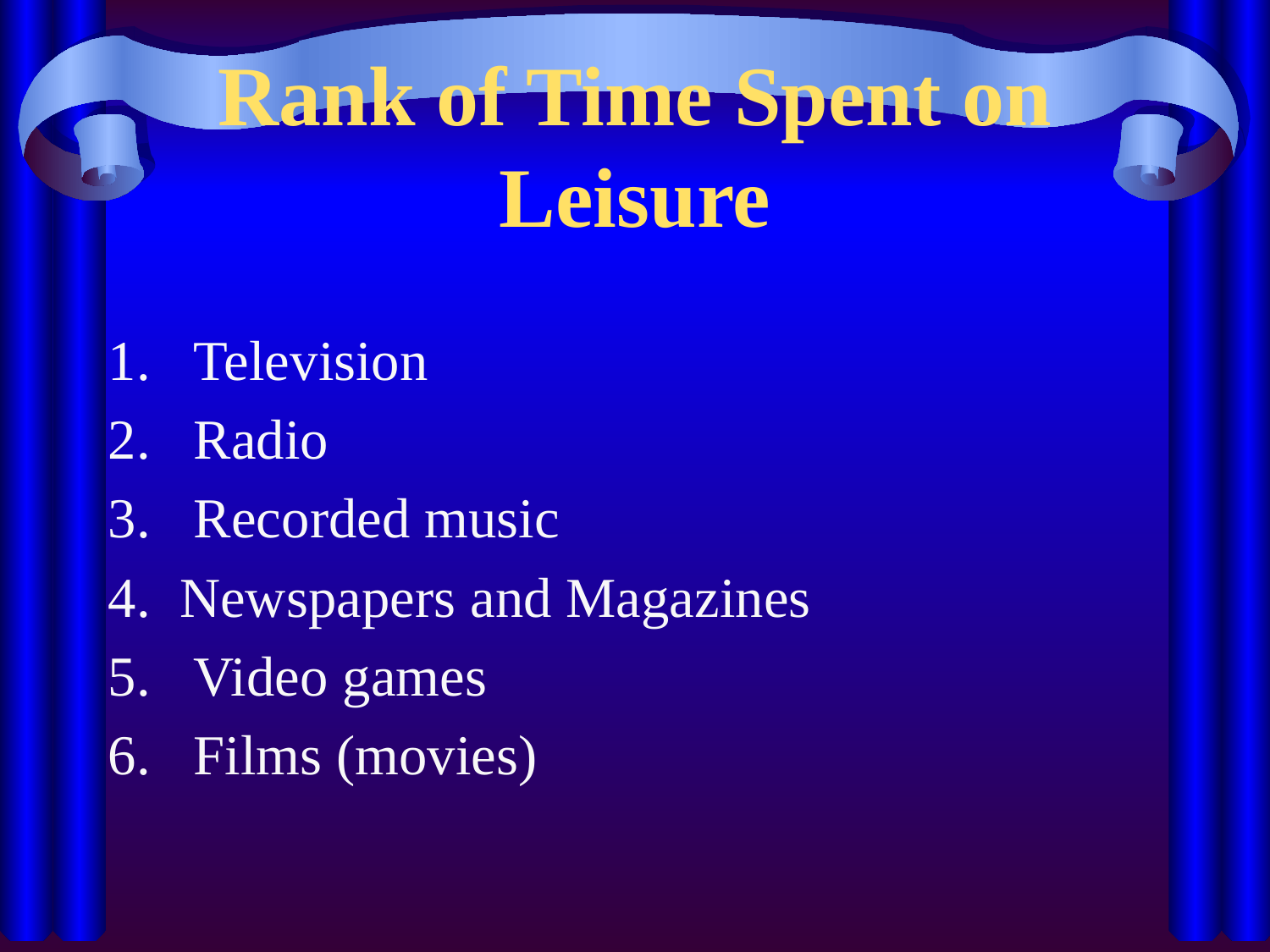

# Rank of Time Spent on Leisure
 Television
 Radio
 Recorded music
Newspapers and Magazines
 Video games
 Films (movies)